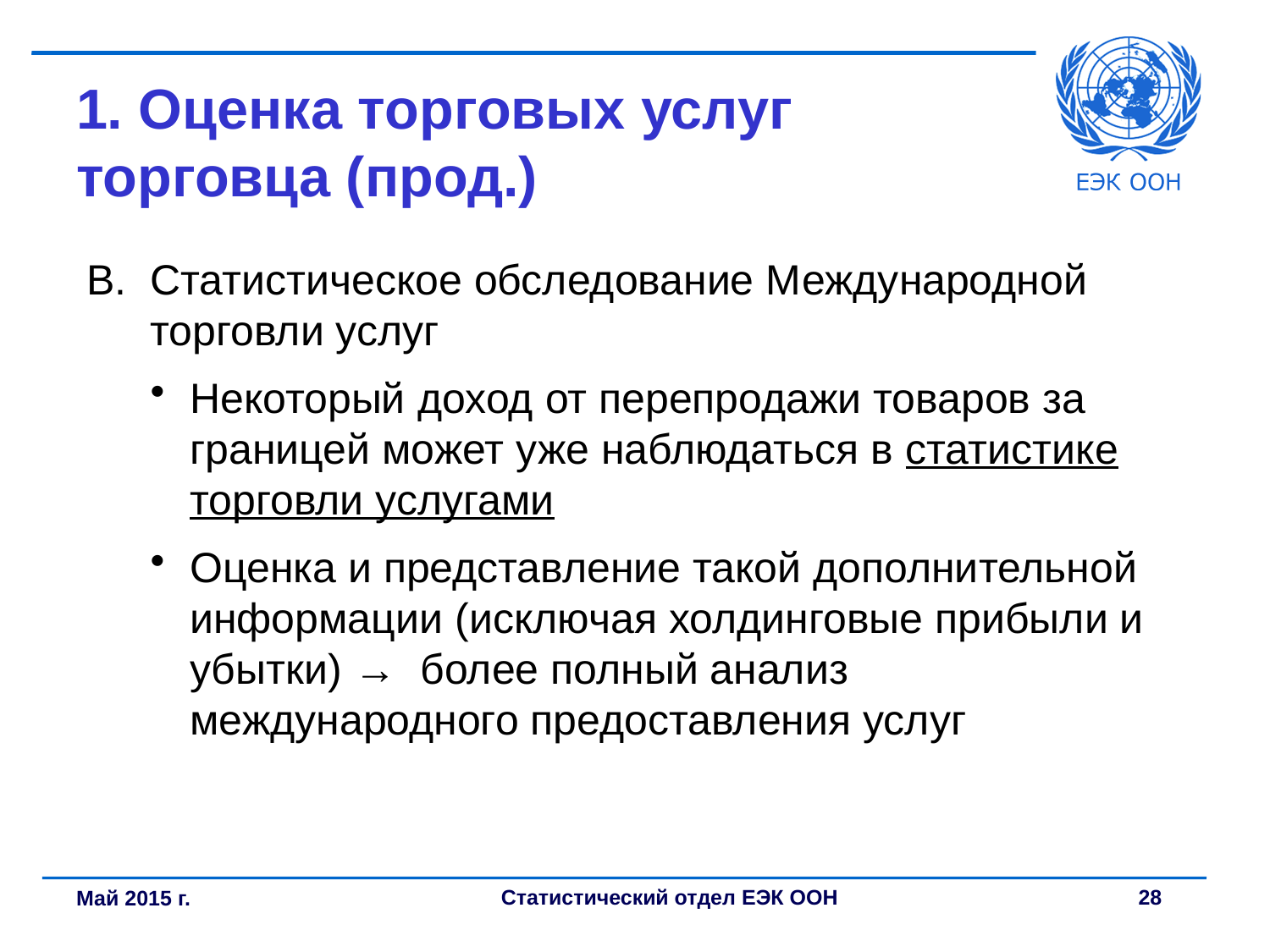

# 1. Оценка торговых услуг торговца (прод.)
Статистическое обследование Международной торговли услуг
Некоторый доход от перепродажи товаров за границей может уже наблюдаться в статистике торговли услугами
Оценка и представление такой дополнительной информации (исключая холдинговые прибыли и убытки) →  более полный анализ международного предоставления услуг
Май 2015 г.